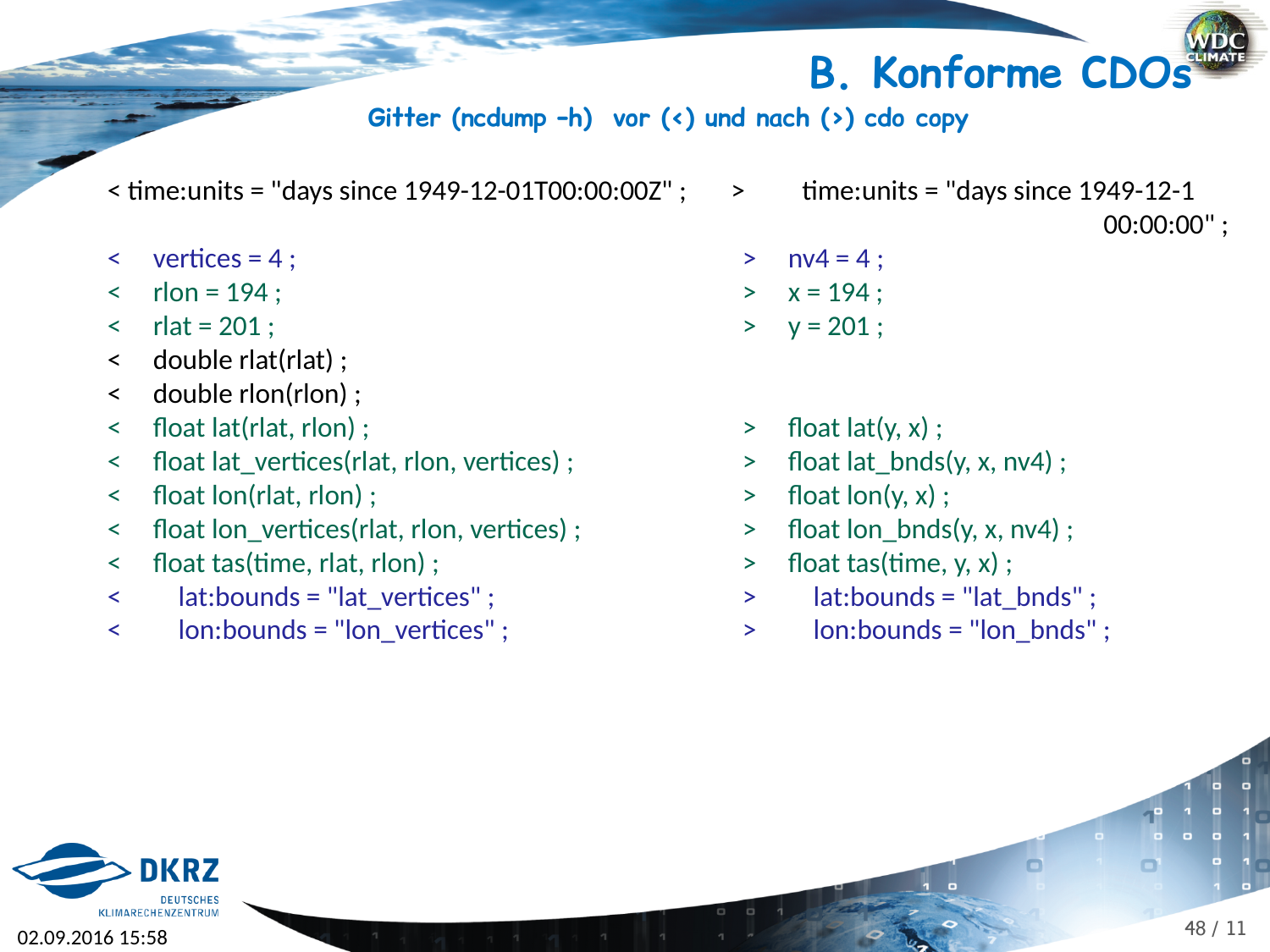

B. Konforme CDOs
 Gitter (ncdump –h)  vor (<) und nach (>) cdo copy
< time:units = "days since 1949-12-01T00:00:00Z" ;       >         time:units = "days since 1949-12-1
                                                                                                                                                             00:00:00" ;
<     vertices = 4 ; 				>     nv4 = 4 ;
<     rlon = 194 ; 				>     x = 194 ;
<     rlat = 201 ;				>     y = 201 ;
<     double rlat(rlat) ;
<     double rlon(rlon) ;
<     float lat(rlat, rlon) ; 			>     float lat(y, x) ;
<     float lat_vertices(rlat, rlon, vertices) ;		>     float lat_bnds(y, x, nv4) ;
<     float lon(rlat, rlon) ;			>     float lon(y, x) ;
<     float lon_vertices(rlat, rlon, vertices) ; 		>     float lon_bnds(y, x, nv4) ;
<     float tas(time, rlat, rlon) ;			>     float tas(time, y, x) ;
<         lat:bounds = "lat_vertices" ;		>         lat:bounds = "lat_bnds" ;
<         lon:bounds = "lon_vertices" ;		>         lon:bounds = "lon_bnds" ;